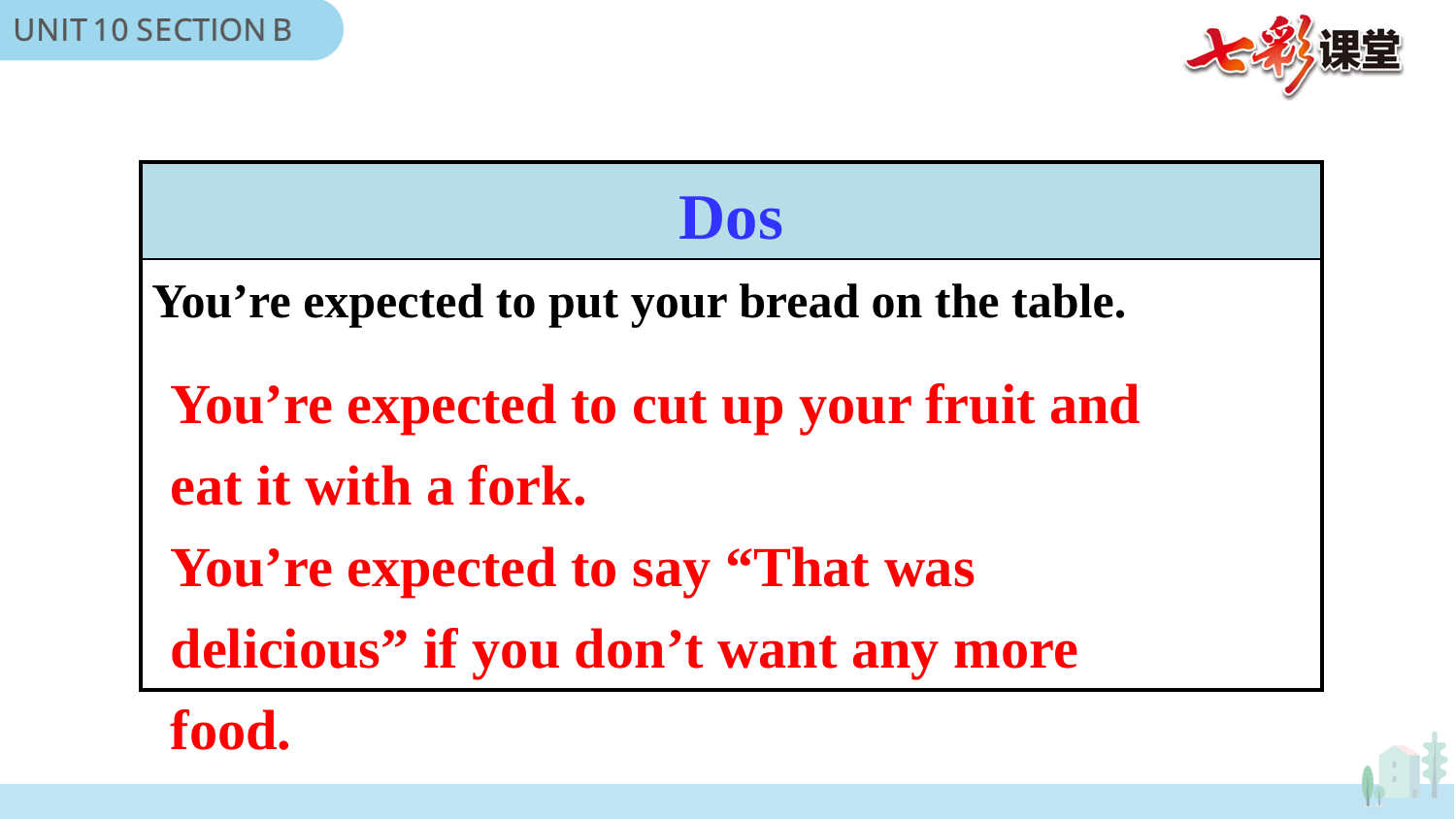

| Dos |
| --- |
| You’re expected to put your bread on the table. |
You’re expected to cut up your fruit and eat it with a fork.
You’re expected to say “That was delicious” if you don’t want any more food.